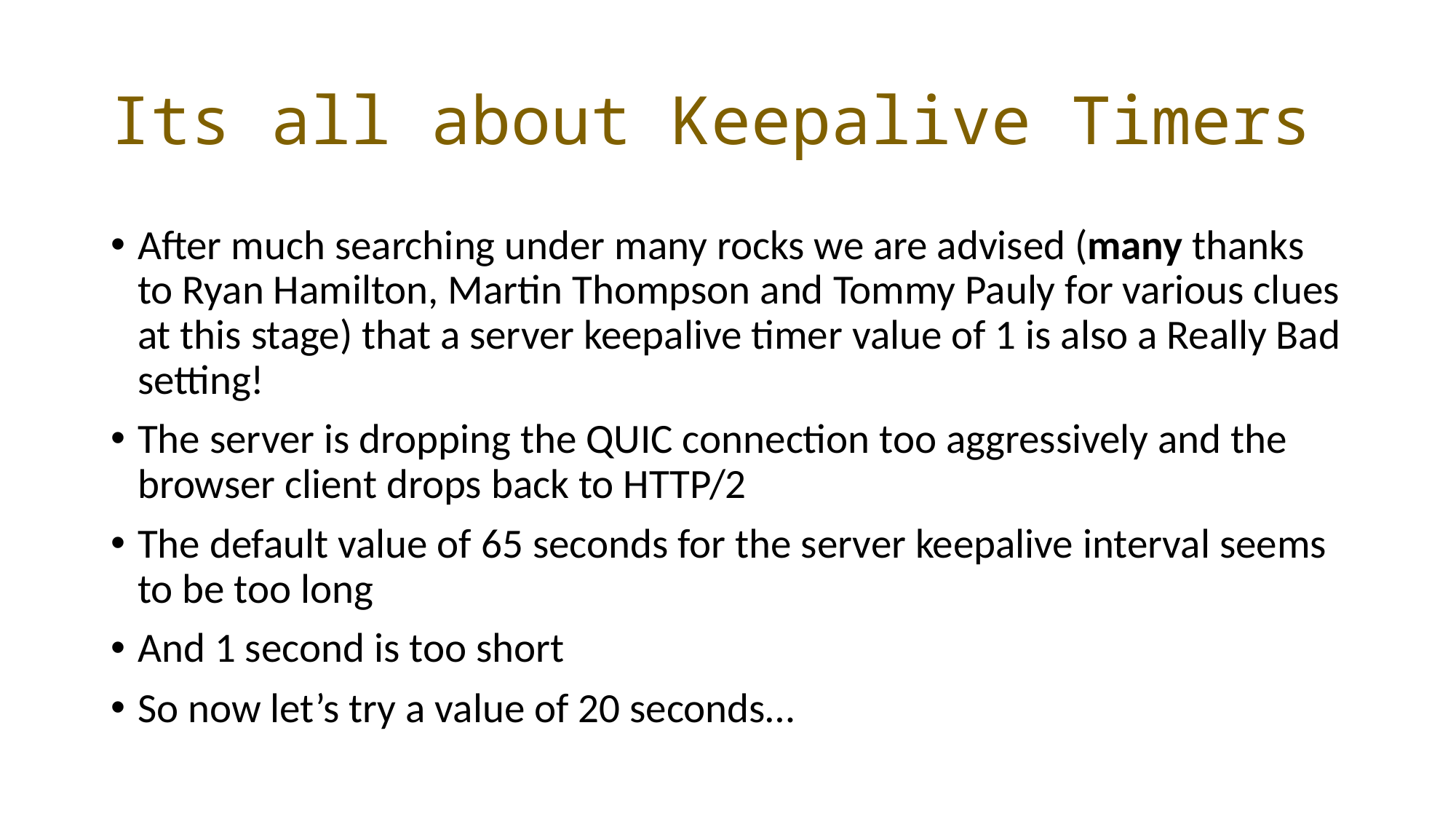

# Its all about Keepalive Timers
After much searching under many rocks we are advised (many thanks to Ryan Hamilton, Martin Thompson and Tommy Pauly for various clues at this stage) that a server keepalive timer value of 1 is also a Really Bad setting!
The server is dropping the QUIC connection too aggressively and the browser client drops back to HTTP/2
The default value of 65 seconds for the server keepalive interval seems to be too long
And 1 second is too short
So now let’s try a value of 20 seconds…